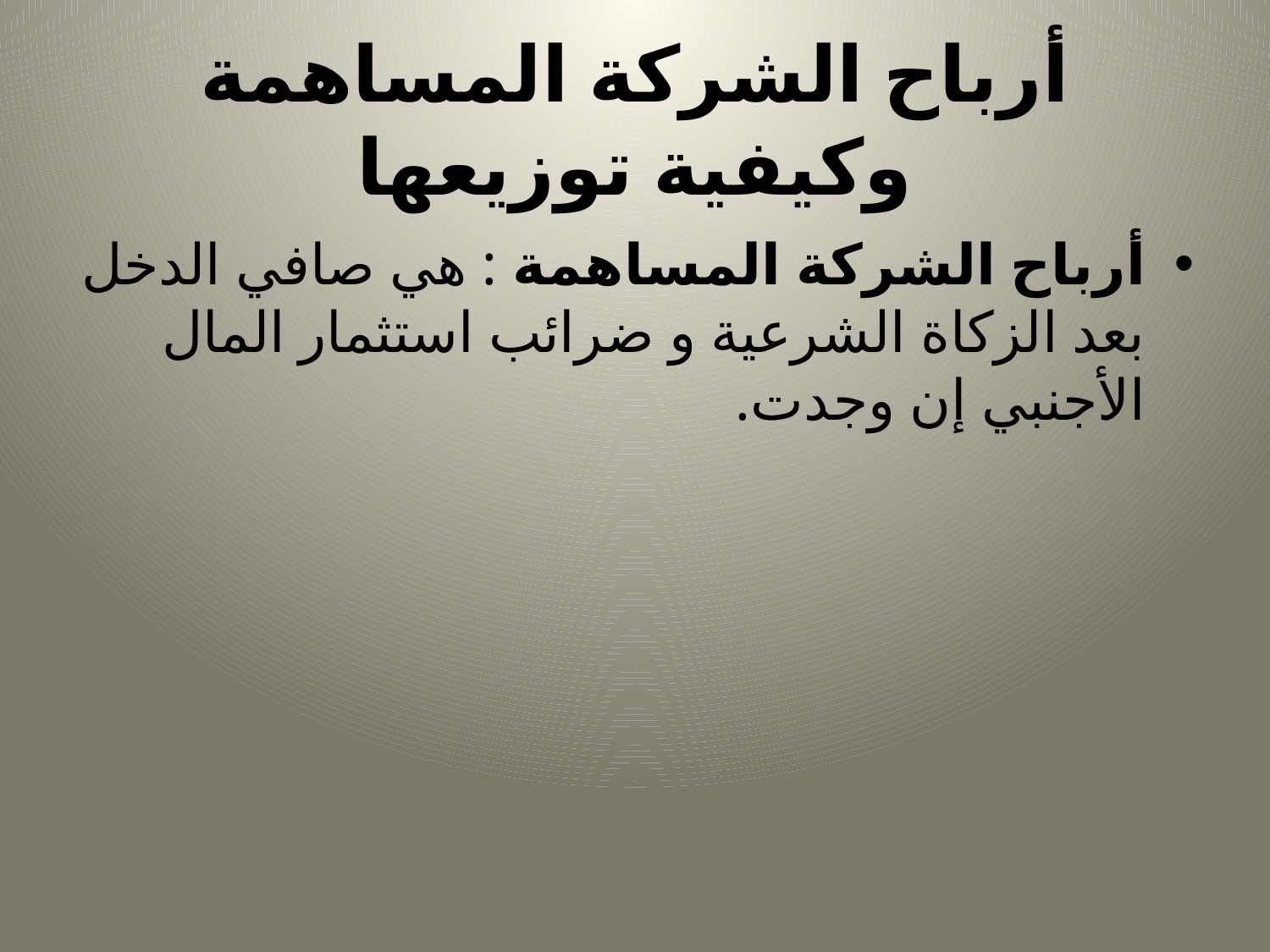

# أرباح الشركة المساهمة وكيفية توزيعها
أرباح الشركة المساهمة : هي صافي الدخل بعد الزكاة الشرعية و ضرائب استثمار المال الأجنبي إن وجدت.